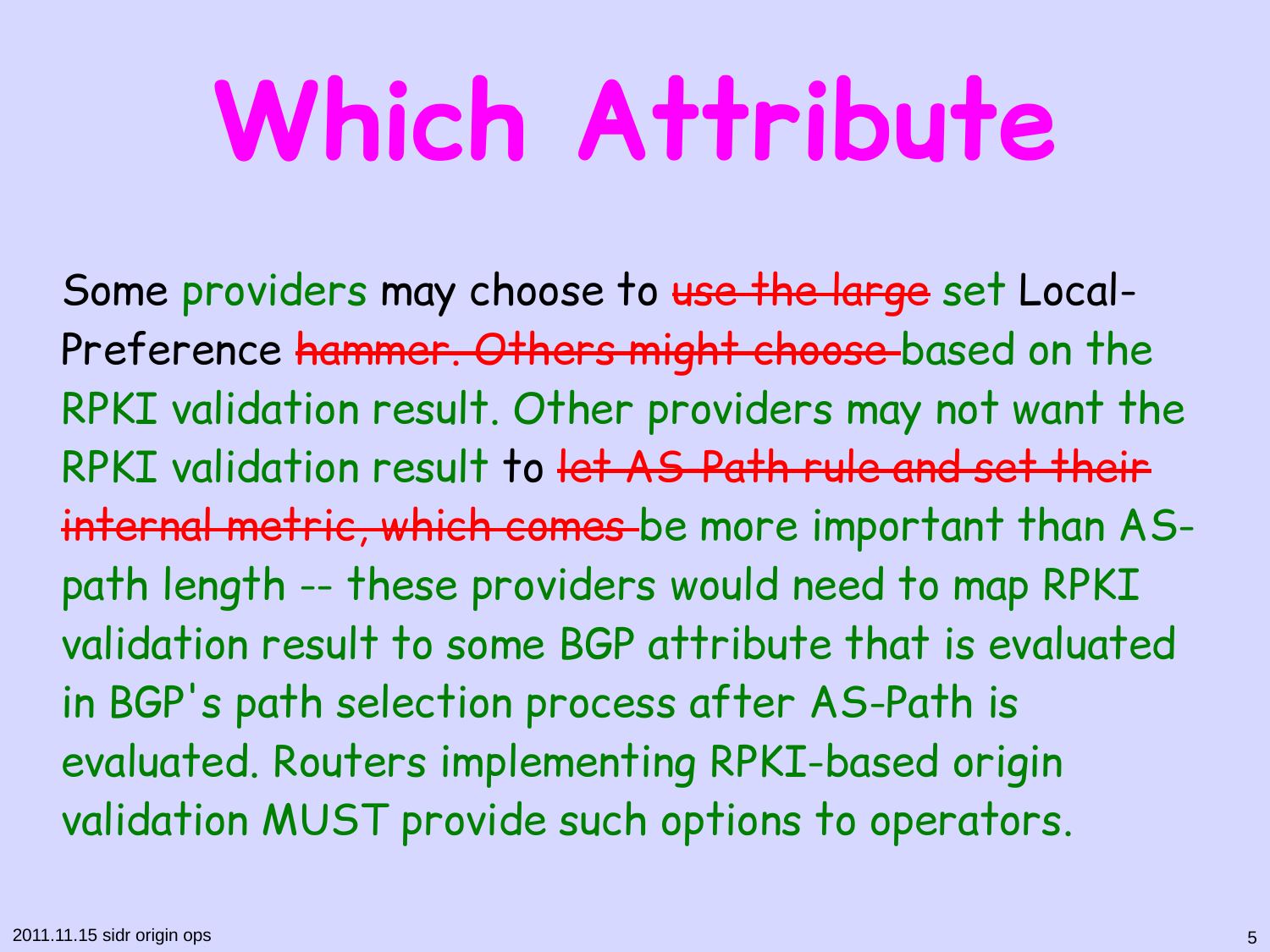

# Which Attribute
Some providers may choose to use the large set Local-Preference hammer. Others might choose based on the RPKI validation result. Other providers may not want the RPKI validation result to let AS-Path rule and set their internal metric, which comes be more important than AS-path length -- these providers would need to map RPKI validation result to some BGP attribute that is evaluated in BGP's path selection process after AS-Path is evaluated. Routers implementing RPKI-based origin validation MUST provide such options to operators.
5
2011.11.15 sidr origin ops